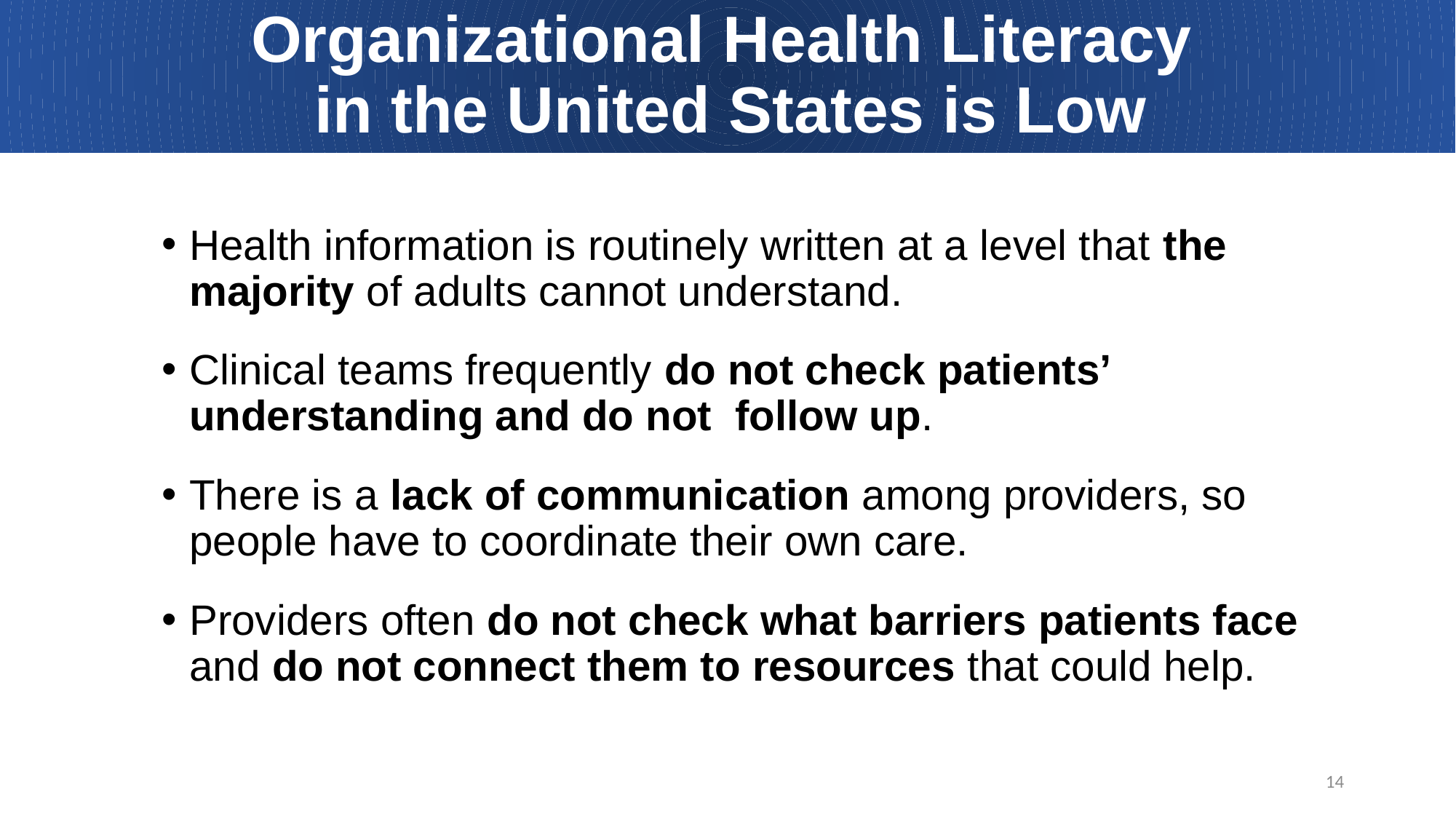

# Organizational Health Literacy in the United States is Low
Health information is routinely written at a level that the majority of adults cannot understand.
Clinical teams frequently do not check patients’ understanding and do not  follow up.
There is a lack of communication among providers, so people have to coordinate their own care.
Providers often do not check what barriers patients face and do not connect them to resources that could help.
14